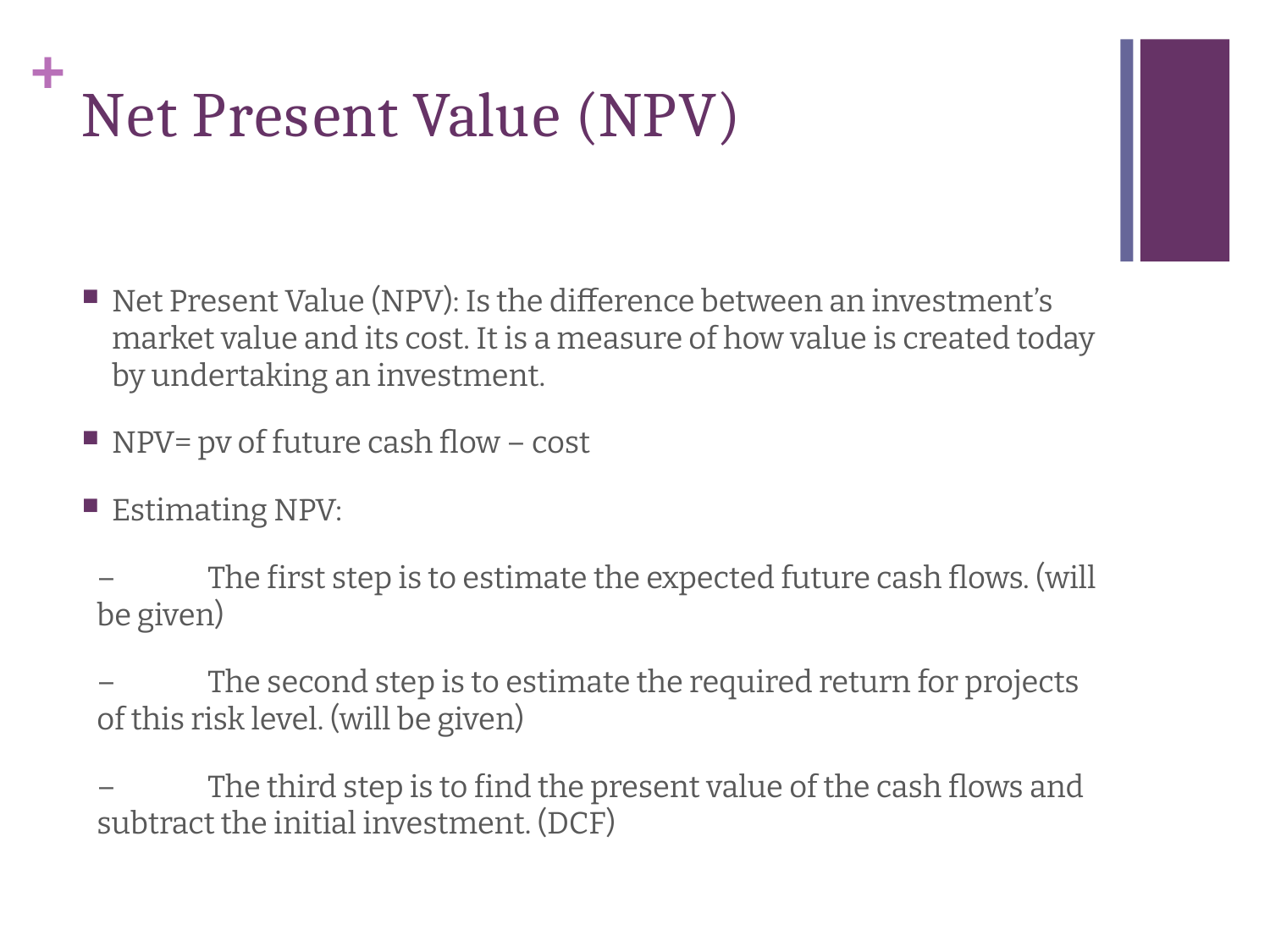

# Net Present Value (NPV)
Net Present Value (NPV): Is the difference between an investment’s market value and its cost. It is a measure of how value is created today by undertaking an investment.
NPV= pv of future cash flow – cost
Estimating NPV:
–	The first step is to estimate the expected future cash flows. (will be given)
–	The second step is to estimate the required return for projects of this risk level. (will be given)
–	The third step is to find the present value of the cash flows and subtract the initial investment. (DCF)